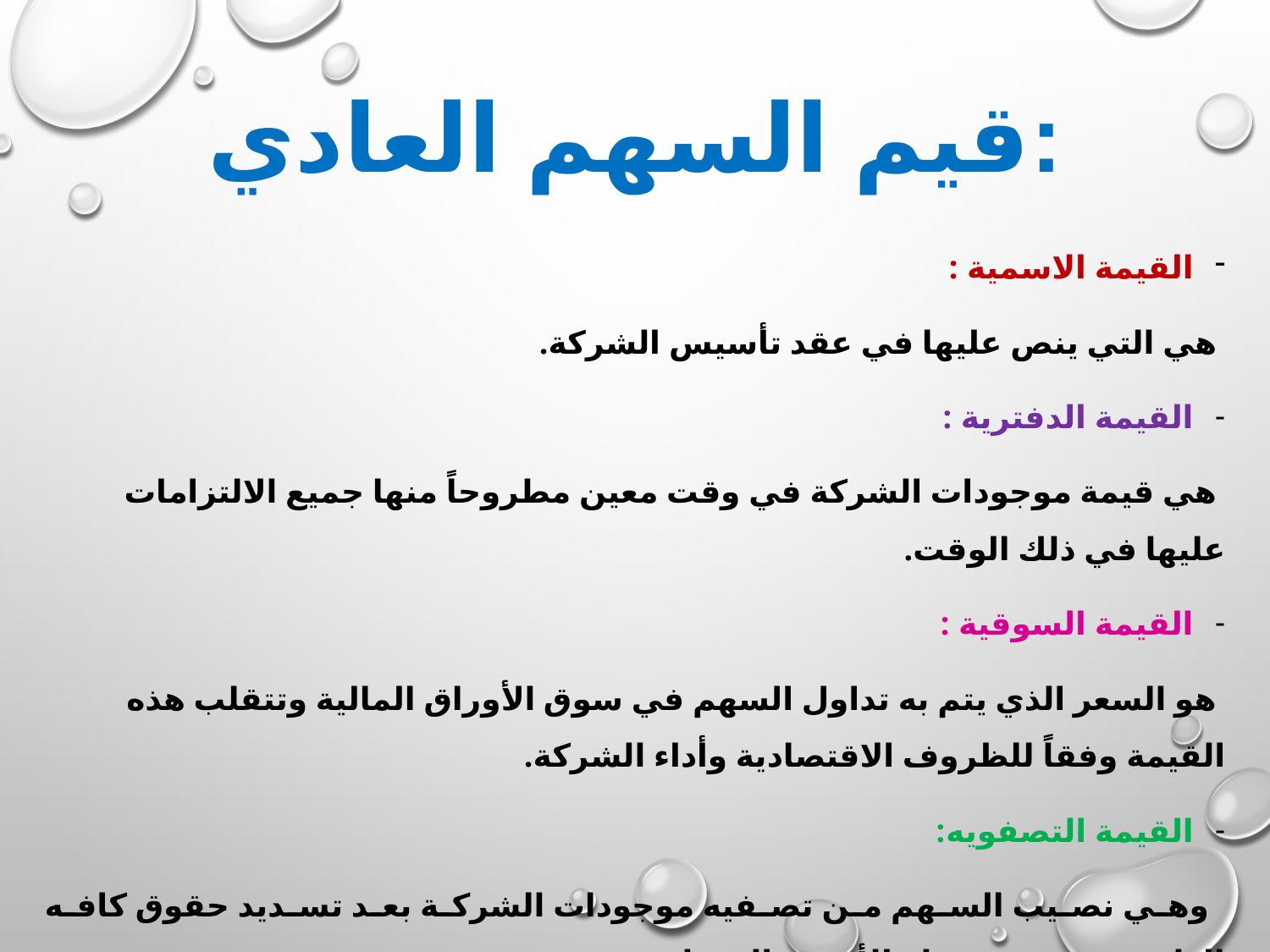

# قيم السهم العادي:
القيمة الاسمية :
 هي التي ينص عليها في عقد تأسيس الشركة.
القيمة الدفترية :
 هي قيمة موجودات الشركة في وقت معين مطروحاً منها جميع الالتزامات عليها في ذلك الوقت.
القيمة السوقية :
 هو السعر الذي يتم به تداول السهم في سوق الأوراق المالية وتتقلب هذه القيمة وفقاً للظروف الاقتصادية وأداء الشركة.
القيمة التصفويه:
  وهي نصيب السهم من تصفيه موجودات الشركة بعد تسديد حقوق كافه الدائنين وحقوق حمله الأسهم الممتازة.